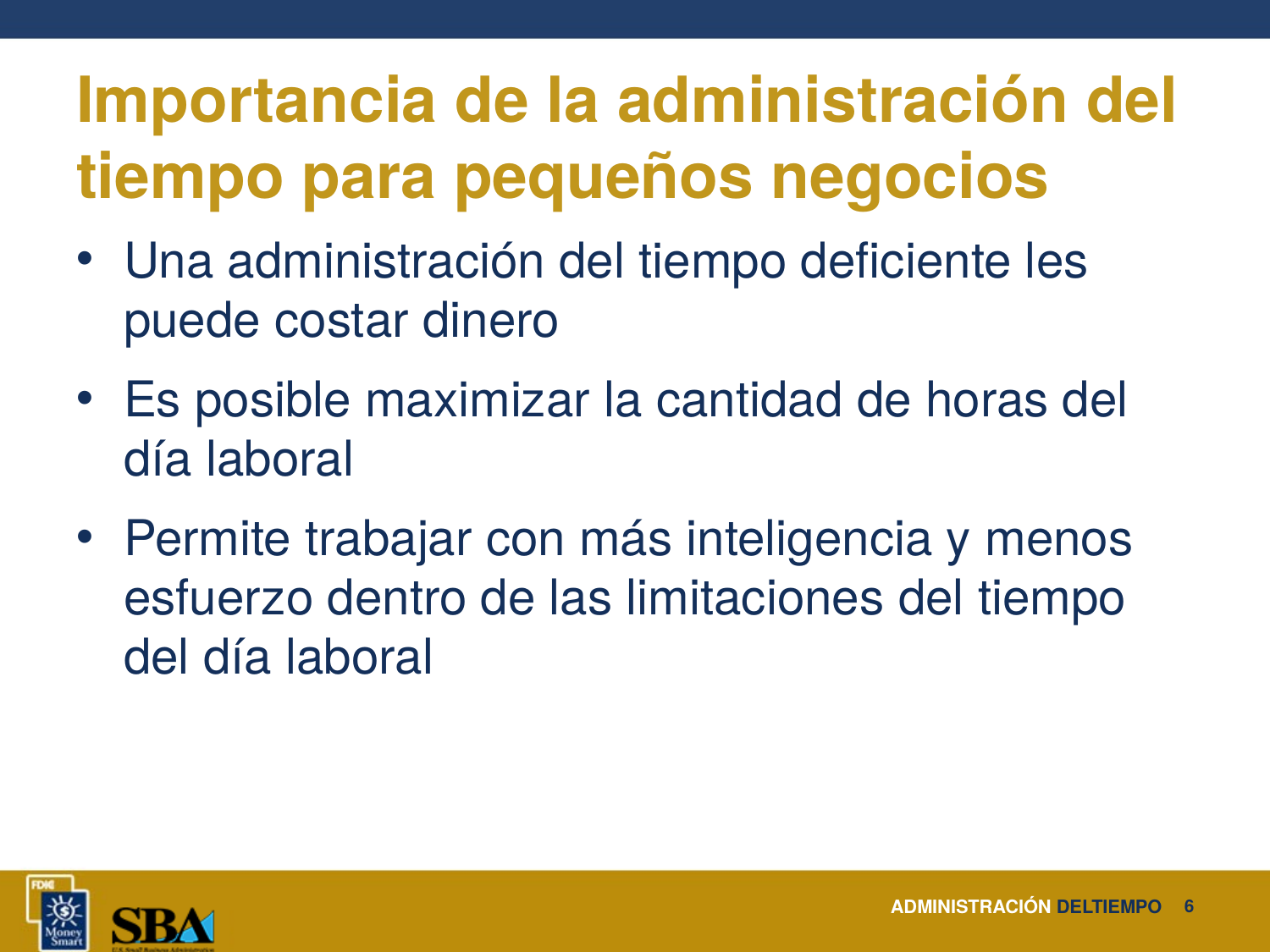

# Importancia de la administración del tiempo para pequeños negocios
Una administración del tiempo deficiente les puede costar dinero
Es posible maximizar la cantidad de horas del día laboral
Permite trabajar con más inteligencia y menos esfuerzo dentro de las limitaciones del tiempo del día laboral